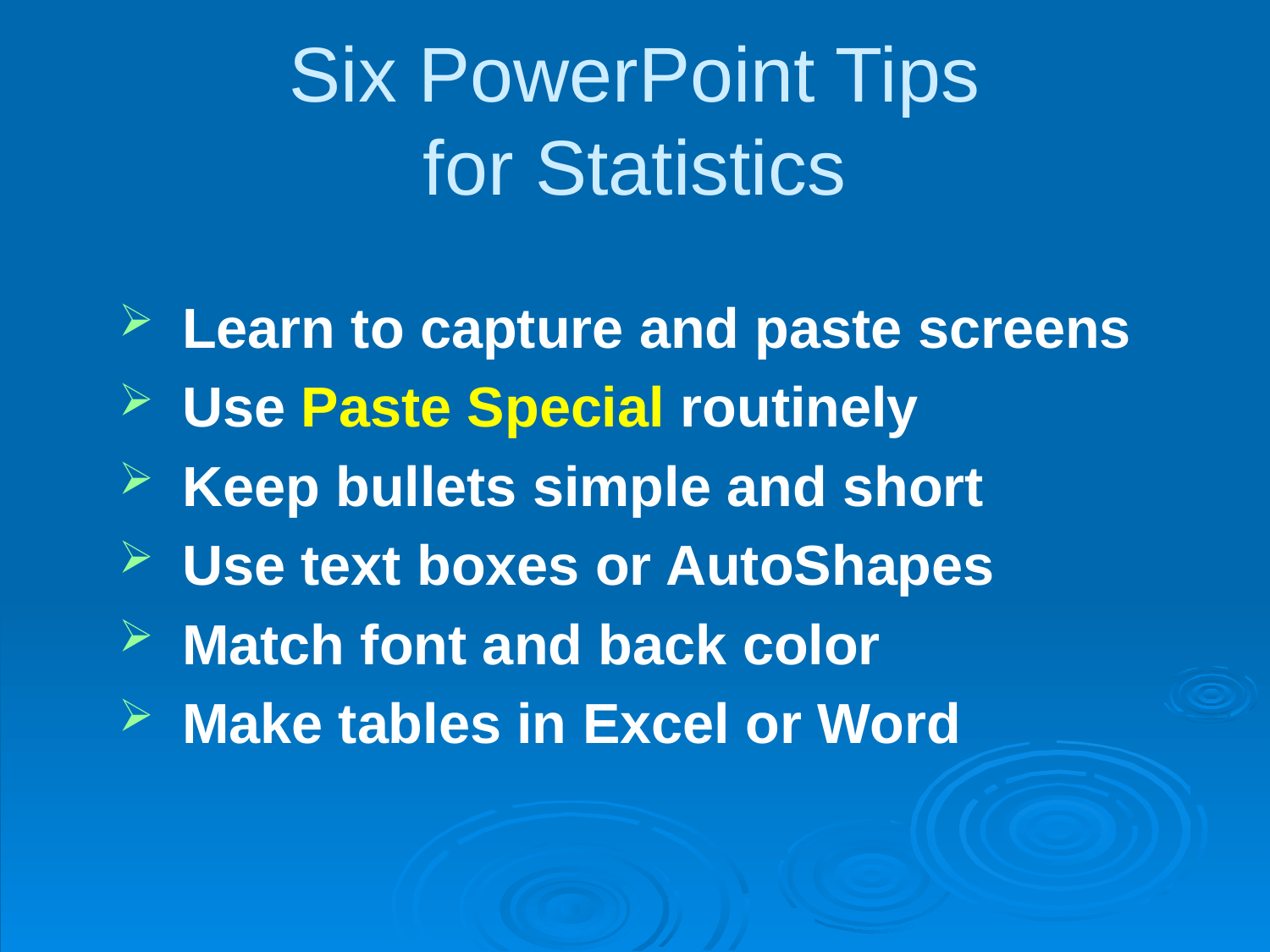

# Six PowerPoint Tips for Statistics
Learn to capture and paste screens
Use Paste Special routinely
Keep bullets simple and short
Use text boxes or AutoShapes
Match font and back color
Make tables in Excel or Word